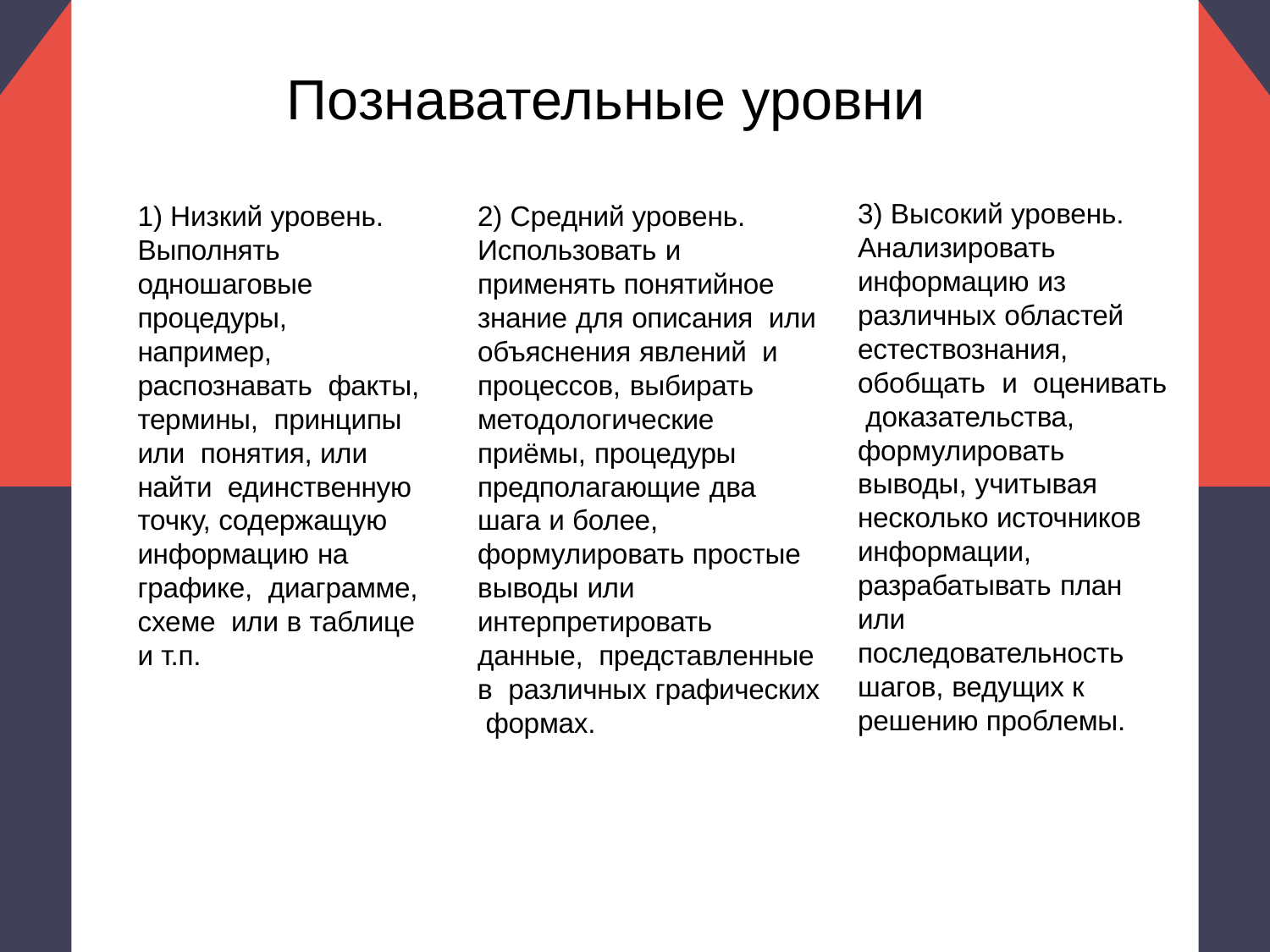

# Познавательные уровни
3) Высокий уровень.  Анализировать  информацию из  различных областей  естествознания,  обобщать и  оценивать  доказательства,  формулировать  выводы, учитывая  несколько источников  информации,  разрабатывать план  или  последовательность  шагов, ведущих к  решению проблемы.
1) Низкий уровень.  Выполнять  одношаговые  процедуры,  например,  распознавать  факты, термины,  принципы или  понятия, или найти  единственную  точку, содержащую  информацию на  графике,  диаграмме, схеме  или в таблице и т.п.
2) Средний уровень.  Использовать и  применять понятийное  знание для описания  или объяснения явлений  и процессов, выбирать  методологические  приёмы, процедуры  предполагающие два  шага и более,  формулировать простые  выводы или  интерпретировать  данные,  представленные в  различных графических  формах.